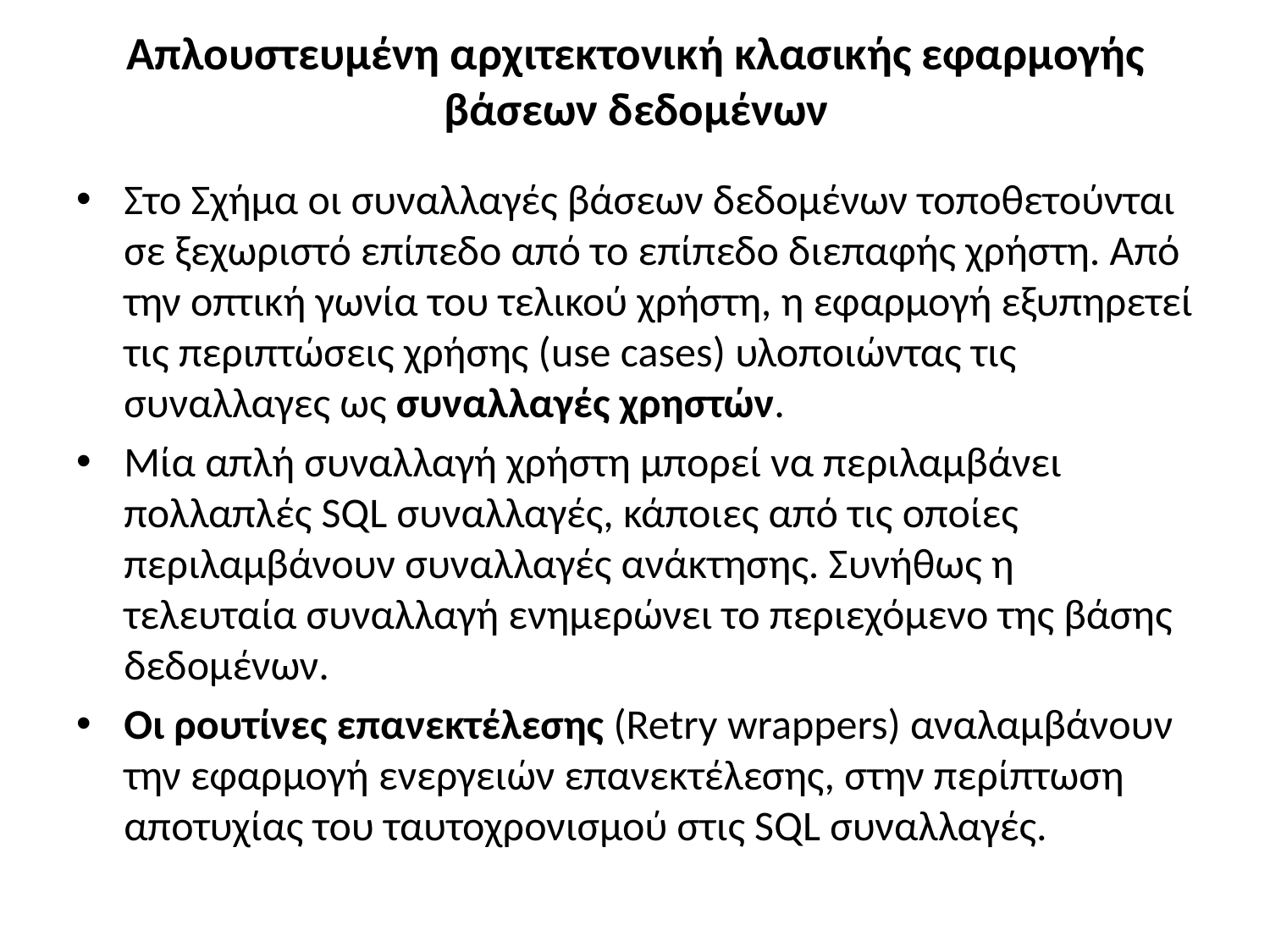

# Απλουστευμένη αρχιτεκτονική κλασικής εφαρμογής βάσεων δεδομένων
Στο Σχήμα οι συναλλαγές βάσεων δεδομένων τοποθετούνται σε ξεχωριστό επίπεδο από το επίπεδο διεπαφής χρήστη. Από την οπτική γωνία του τελικού χρήστη, η εφαρμογή εξυπηρετεί τις περιπτώσεις χρήσης (use cases) υλοποιώντας τις συναλλαγες ως συναλλαγές χρηστών.
Μία απλή συναλλαγή χρήστη μπορεί να περιλαμβάνει πολλαπλές SQL συναλλαγές, κάποιες από τις οποίες περιλαμβάνουν συναλλαγές ανάκτησης. Συνήθως η τελευταία συναλλαγή ενημερώνει το περιεχόμενο της βάσης δεδομένων.
Οι ρουτίνες επανεκτέλεσης (Retry wrappers) αναλαμβάνουν την εφαρμογή ενεργειών επανεκτέλεσης, στην περίπτωση αποτυχίας του ταυτοχρονισμού στις SQL συναλλαγές.